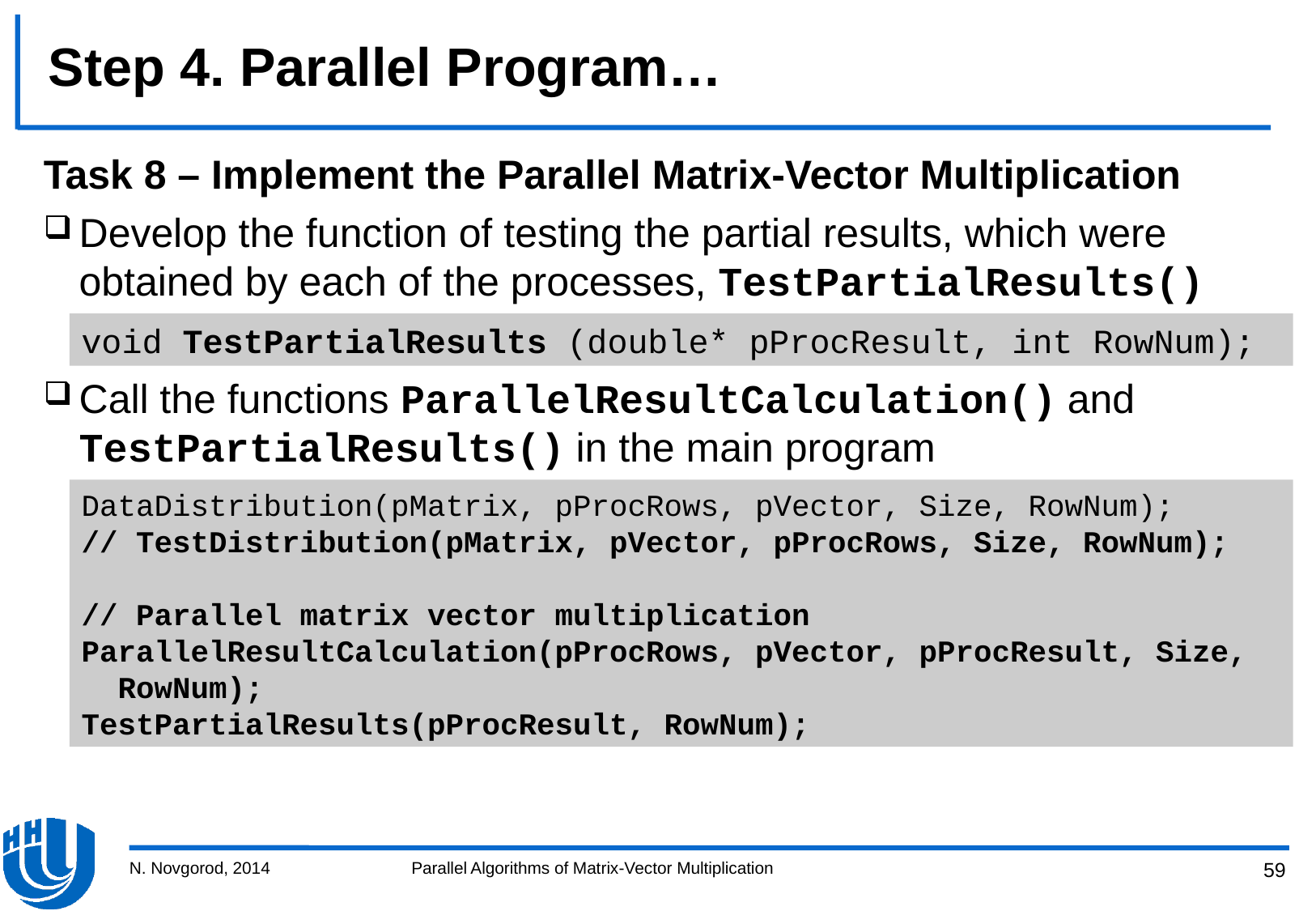

# Step 4. Parallel Program…
Task 8 – Implement the Parallel Matrix-Vector Multiplication
Develop the function of testing the partial results, which were obtained by each of the processes, TestPartialResults()

Call the functions ParallelResultCalculation() and TestPartialResults() in the main program
void TestPartialResults (double* pProcResult, int RowNum);
DataDistribution(pMatrix, pProcRows, pVector, Size, RowNum);
// TestDistribution(pMatrix, pVector, pProcRows, Size, RowNum);

// Parallel matrix vector multiplication
ParallelResultCalculation(pProcRows, pVector, pProcResult, Size,
  RowNum);
TestPartialResults(pProcResult, RowNum);
N. Novgorod, 2014
Parallel Algorithms of Matrix-Vector Multiplication
59